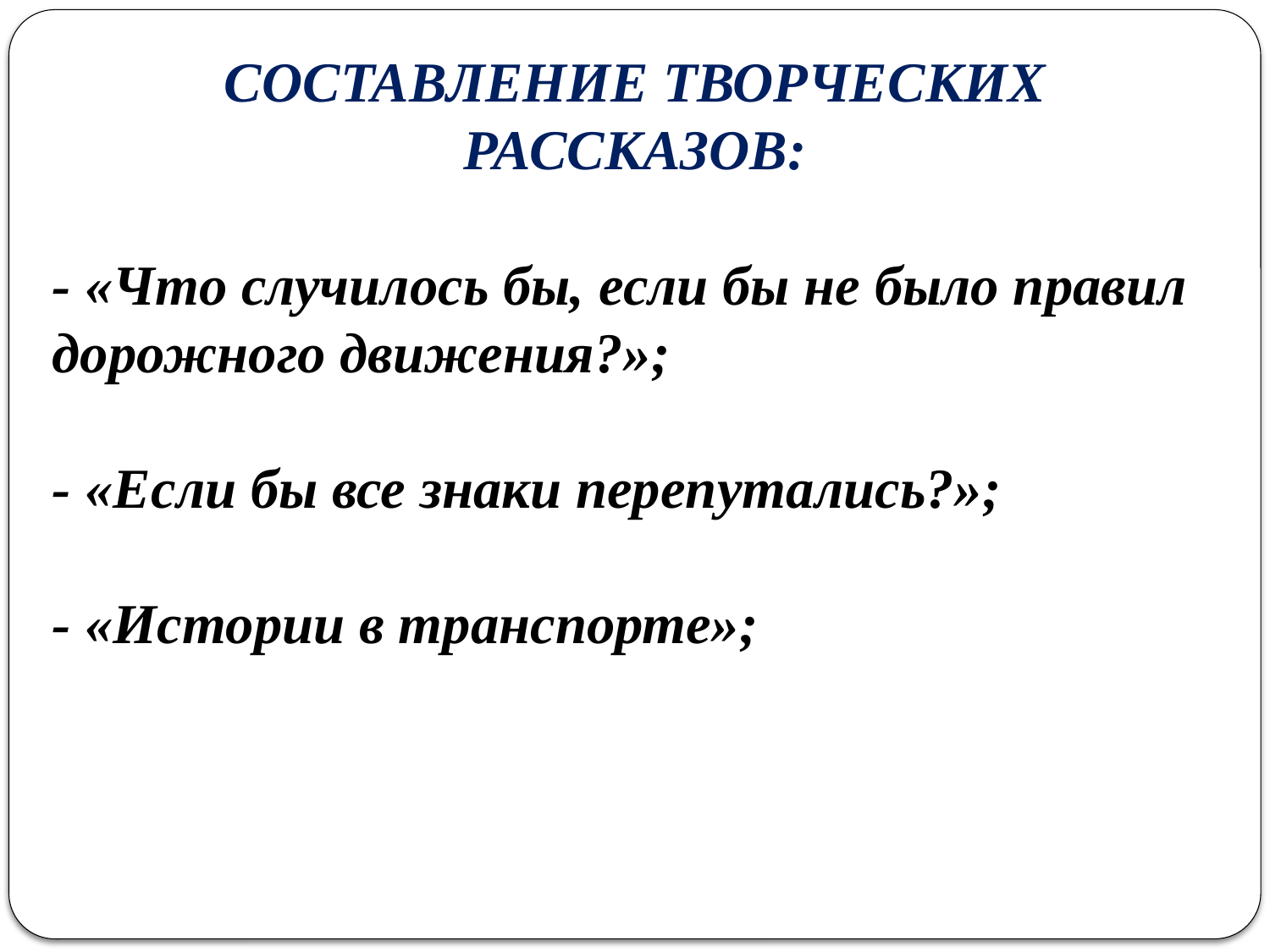

СОСТАВЛЕНИЕ ТВОРЧЕСКИХ РАССКАЗОВ:

- «Что случилось бы, если бы не было правил дорожного движения?»;

- «Если бы все знаки перепутались?»;

- «Истории в транспорте»;